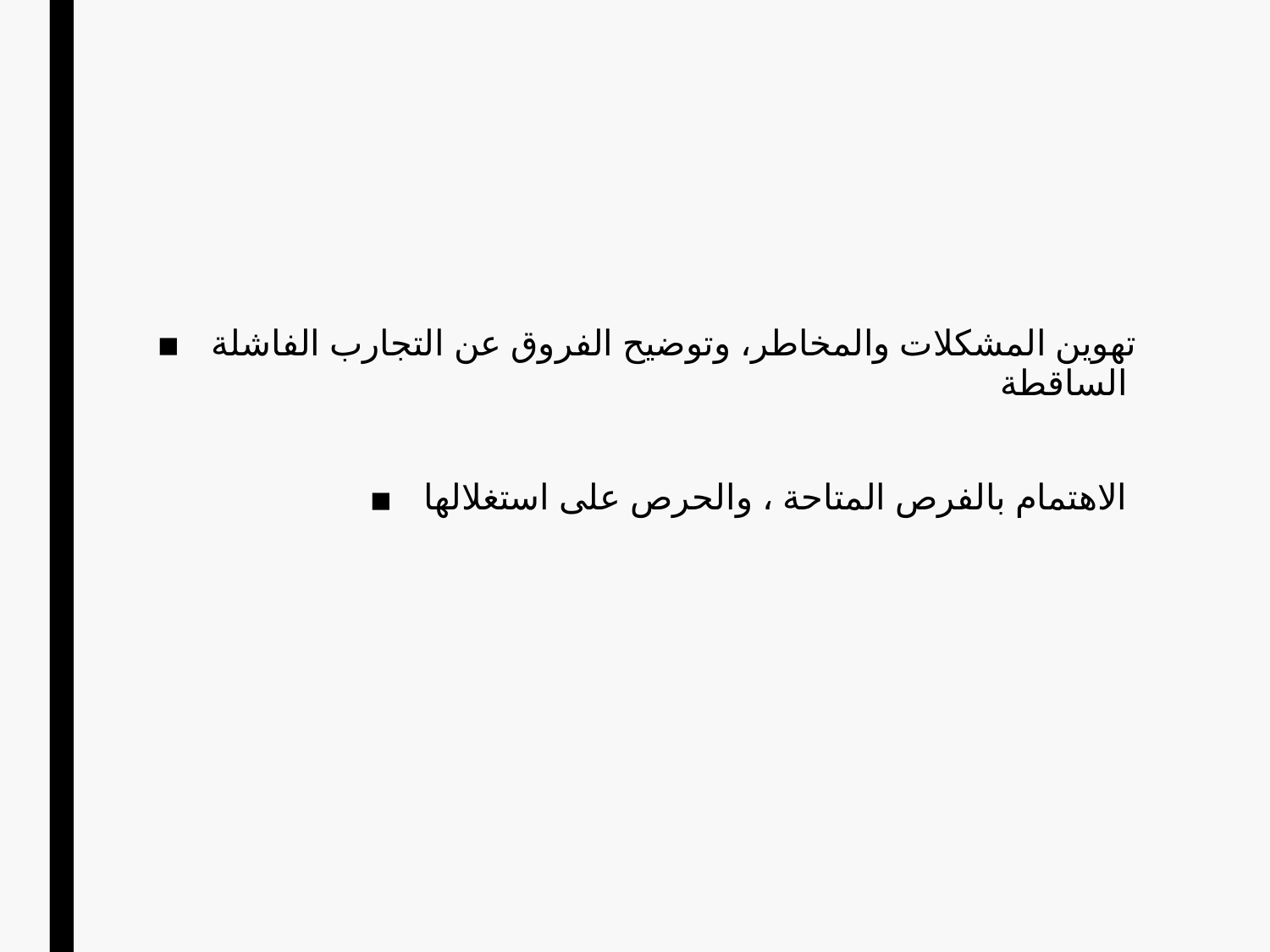

تهوين المشكلات والمخاطر، وتوضيح الفروق عن التجارب الفاشلة الساقطة

الاهتمام بالفرص المتاحة ، والحرص على استغلالها